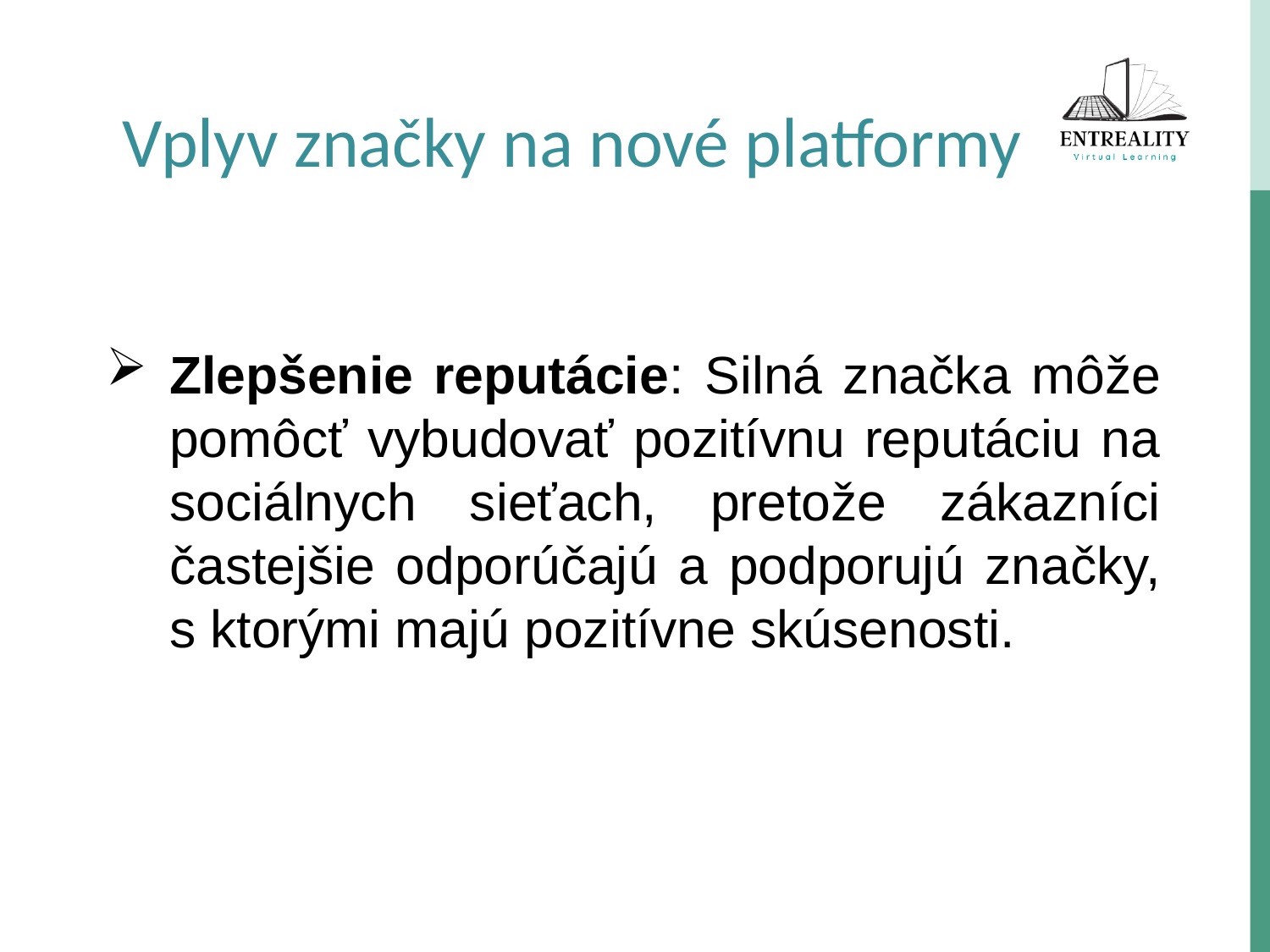

Vplyv značky na nové platformy
Zlepšenie reputácie: Silná značka môže pomôcť vybudovať pozitívnu reputáciu na sociálnych sieťach, pretože zákazníci častejšie odporúčajú a podporujú značky, s ktorými majú pozitívne skúsenosti.